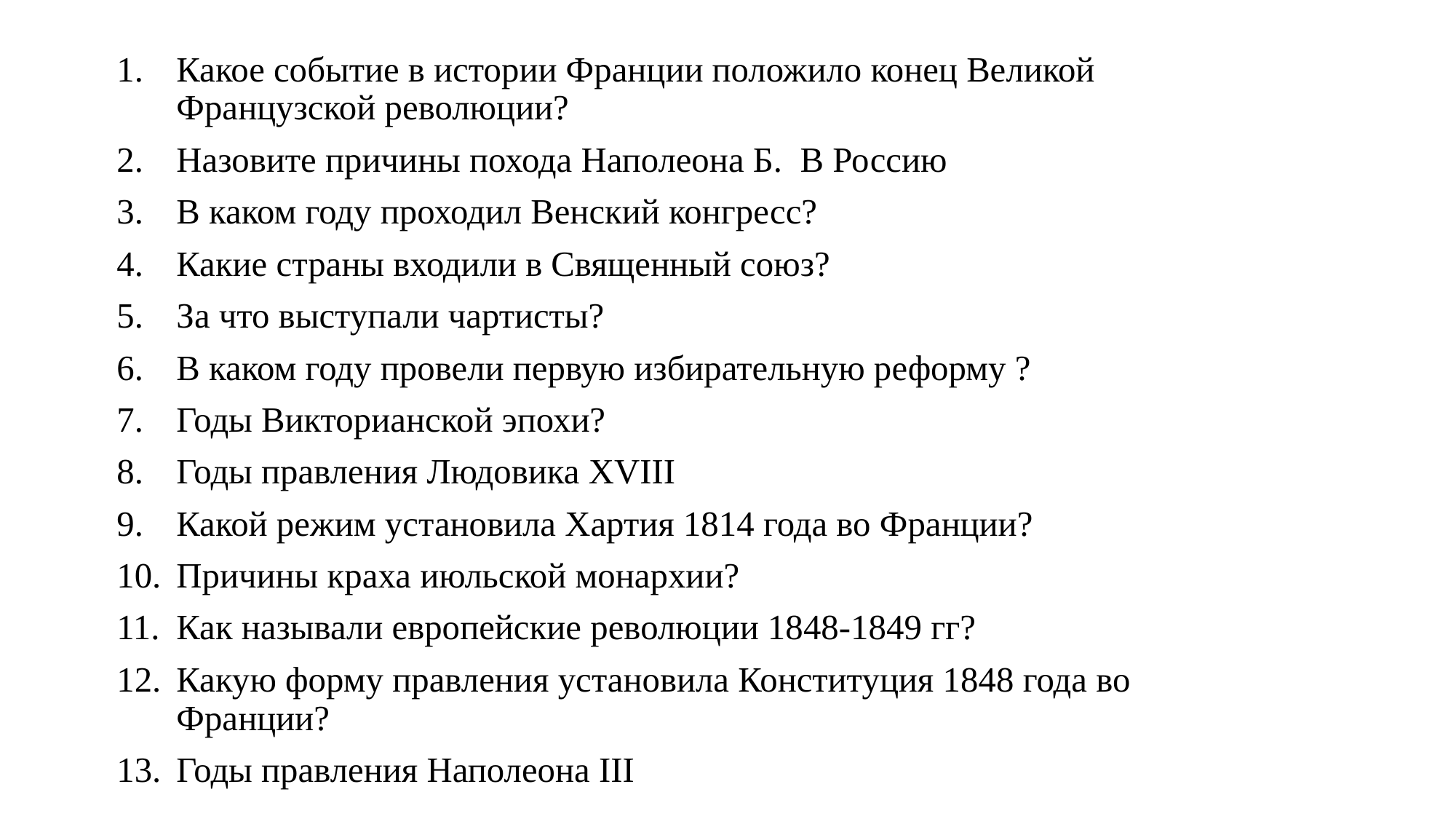

Какое событие в истории Франции положило конец Великой Французской революции?
Назовите причины похода Наполеона Б.  В Россию
В каком году проходил Венский конгресс?
Какие страны входили в Священный союз?
За что выступали чартисты?
В каком году провели первую избирательную реформу ?
Годы Викторианской эпохи?
Годы правления Людовика XVIII
Какой режим установила Хартия 1814 года во Франции?
Причины краха июльской монархии?
Как называли европейские революции 1848-1849 гг?
Какую форму правления установила Конституция 1848 года во Франции?
Годы правления Наполеона III